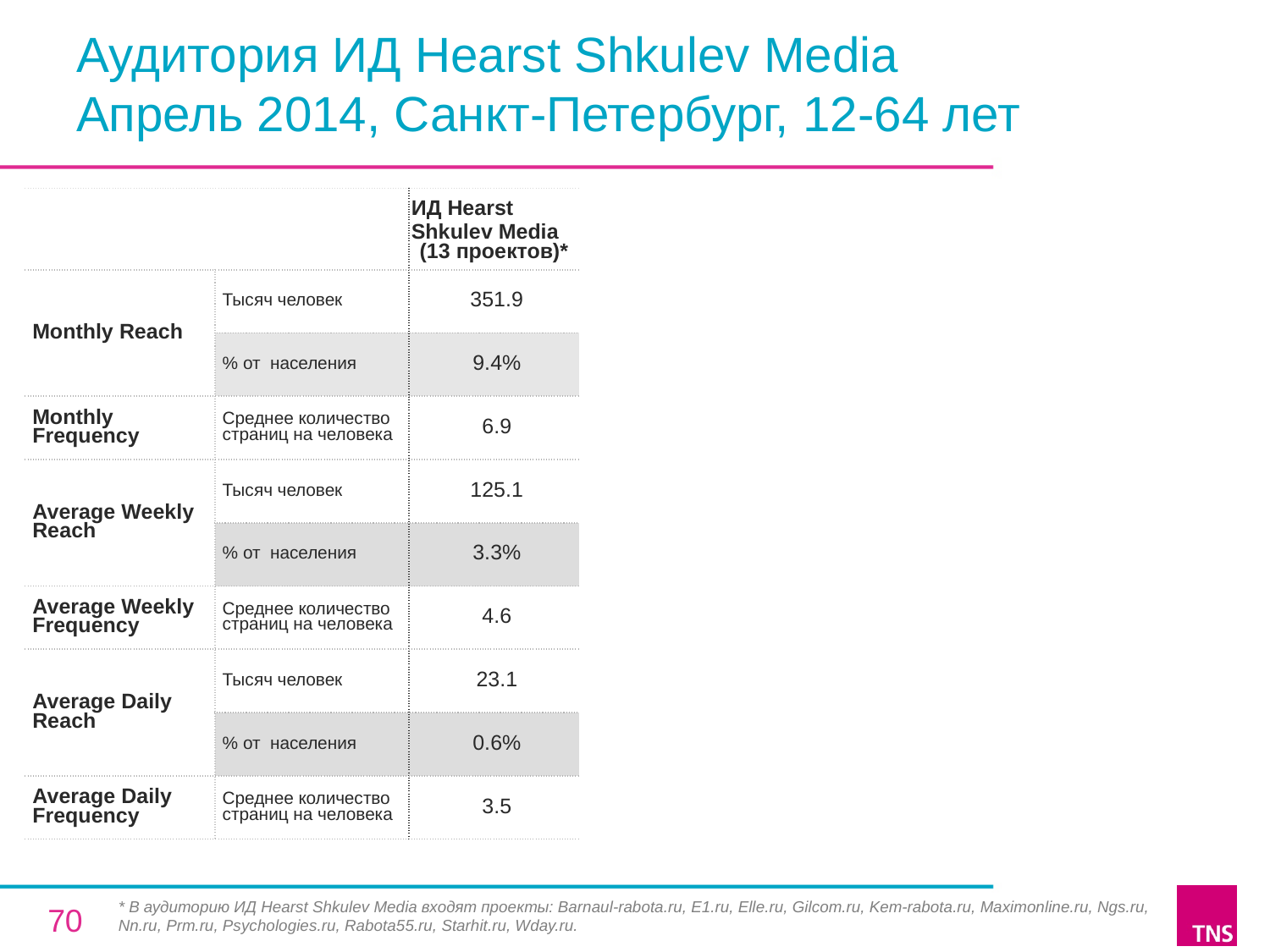

# Аудитория ИД Hearst Shkulev Media Апрель 2014, Санкт-Петербург, 12-64 лет
|  |  | ИД Hearst Shkulev Media (13 проектов)\* |
| --- | --- | --- |
| Monthly Reach | Тысяч человек | 351.9 |
|  | % от населения | 9.4% |
| Monthly Frequency | Среднее количество страниц на человека | 6.9 |
| Average Weekly Reach | Тысяч человек | 125.1 |
|  | % от населения | 3.3% |
| Average Weekly Frequency | Среднее количество страниц на человека | 4.6 |
| Average Daily Reach | Тысяч человек | 23.1 |
|  | % от населения | 0.6% |
| Average Daily Frequency | Среднее количество страниц на человека | 3.5 |
* В аудиторию ИД Hearst Shkulev Media входят проекты: Barnaul-rabota.ru, E1.ru, Elle.ru, Gilcom.ru, Kem-rabota.ru, Maximonline.ru, Ngs.ru, Nn.ru, Prm.ru, Psychologies.ru, Rabota55.ru, Starhit.ru, Wday.ru.
70